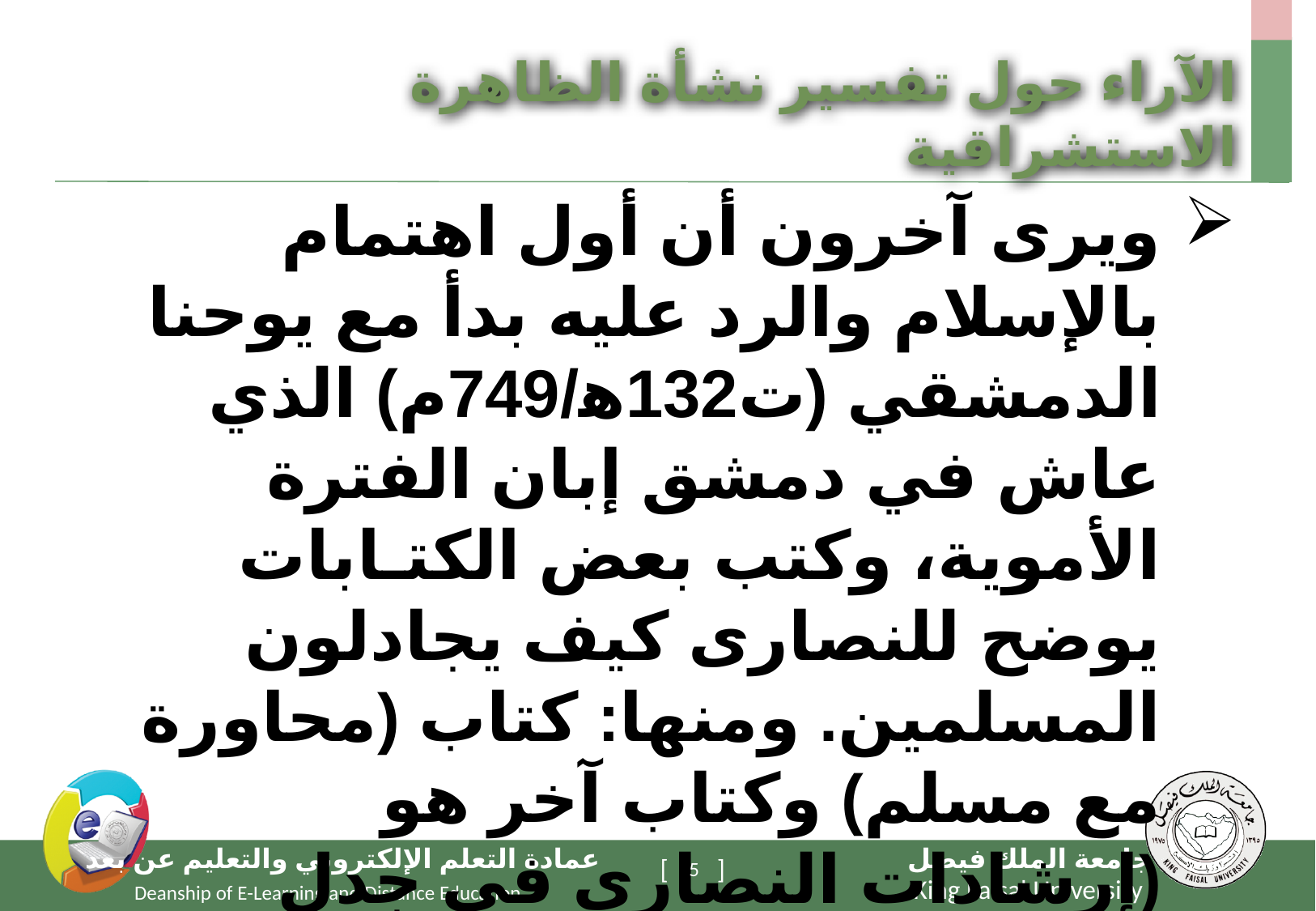

# الآراء حول تفسير نشأة الظاهرة الاستشراقية
ويرى آخرون أن أول اهتمام بالإسلام والرد عليه بدأ مع يوحنا الدمشقي (ت132ﻫ/749م) الذي عاش في دمشق إبان الفترة الأموية، وكتب بعض الكتـابات يوضح للنصارى كيف يجادلون المسلمين. ومنها: كتاب (محاورة مع مسلم) وكتاب آخر هو (إرشادات النصارى في جدل المسلمين)
5